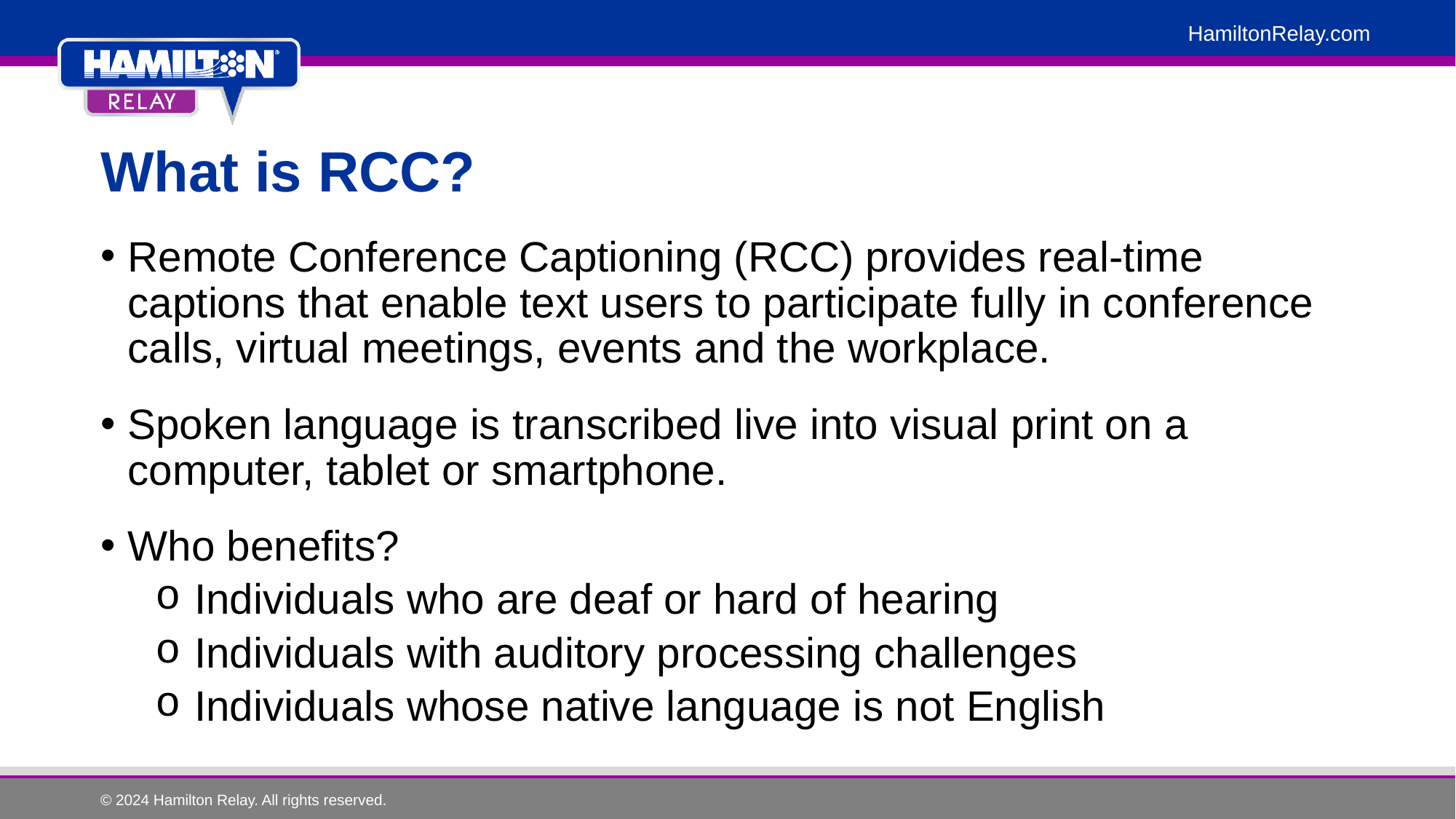

# What is RCC?
Remote Conference Captioning (RCC) provides real-time captions that enable text users to participate fully in conference calls, virtual meetings, events and the workplace.
Spoken language is transcribed live into visual print on a computer, tablet or smartphone.
Who benefits?
 Individuals who are deaf or hard of hearing
 Individuals with auditory processing challenges
 Individuals whose native language is not English